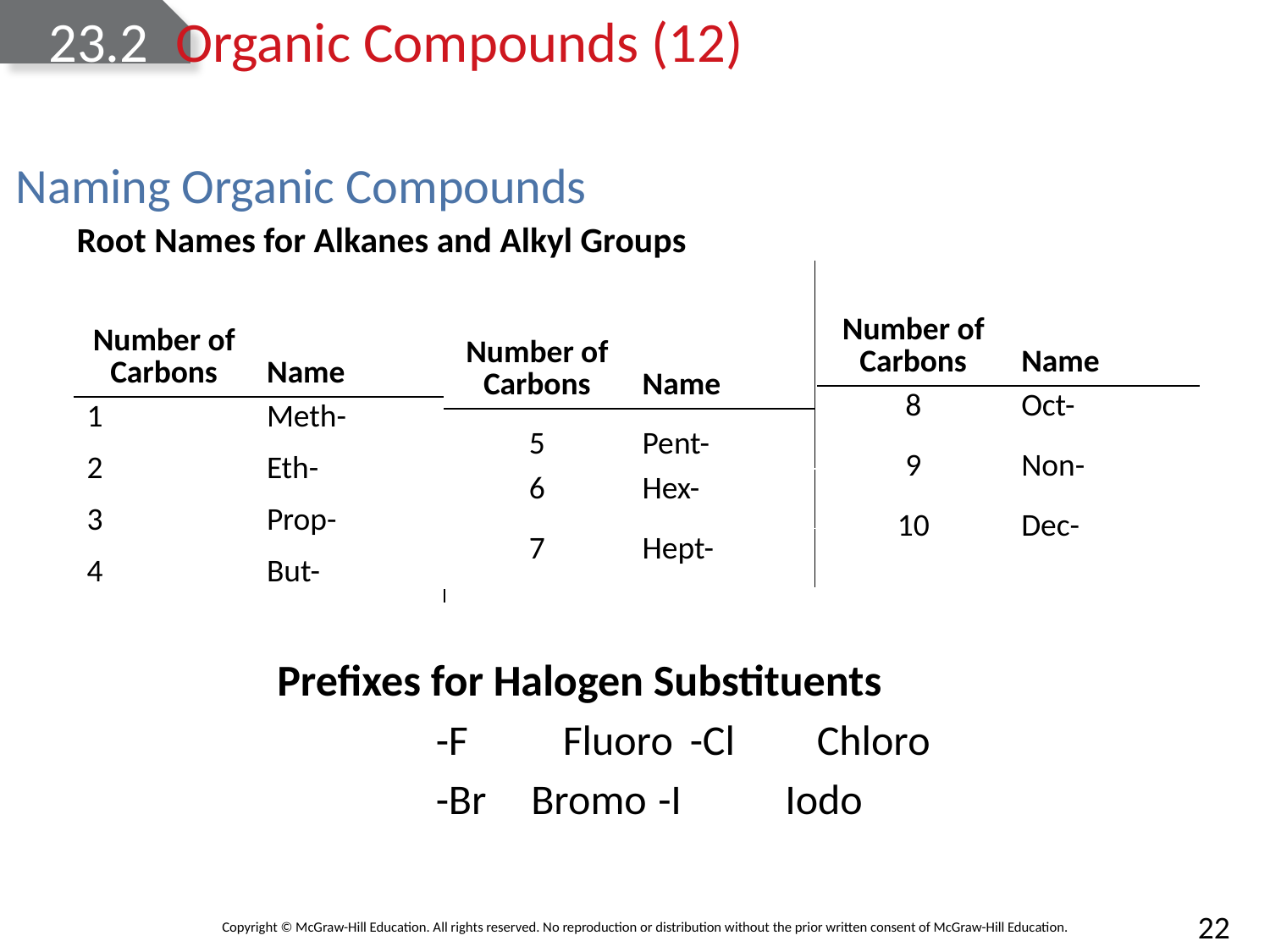

# 23.2 	Organic Compounds (12)
Naming Organic Compounds
Root Names for Alkanes and Alkyl Groups
| Number of Carbons | Name |
| --- | --- |
| 5 | Pent- |
| 6 | Hex- |
| 7 | Hept- |
| Number of Carbons | Name |
| --- | --- |
| 8 | Oct- |
| 9 | Non- |
| 10 | Dec- |
| Number of Carbons | Name |
| --- | --- |
| 1 | Meth- |
| 2 | Eth- |
| 3 | Prop- |
| 4 | But- |
Prefixes for Halogen Substituents
-F	Fluoro	-Cl	Chloro
-Br	Bromo	-I	Iodo